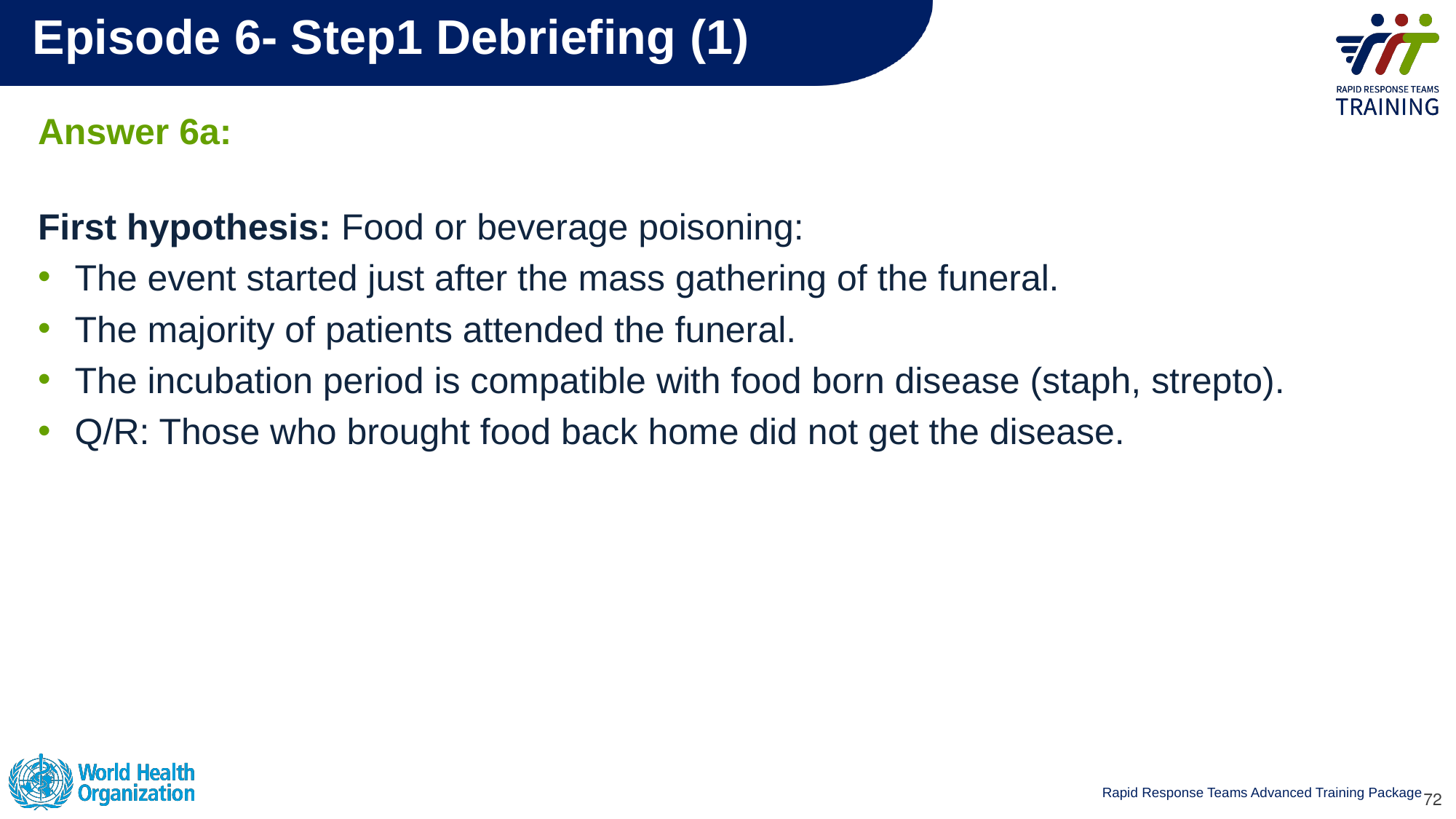

# Episode 6- Step1 Debriefing (1)
Answer 6a:

First hypothesis: Food or beverage poisoning:
The event started just after the mass gathering of the funeral.
The majority of patients attended the funeral.
The incubation period is compatible with food born disease (staph, strepto).
Q/R: Those who brought food back home did not get the disease.